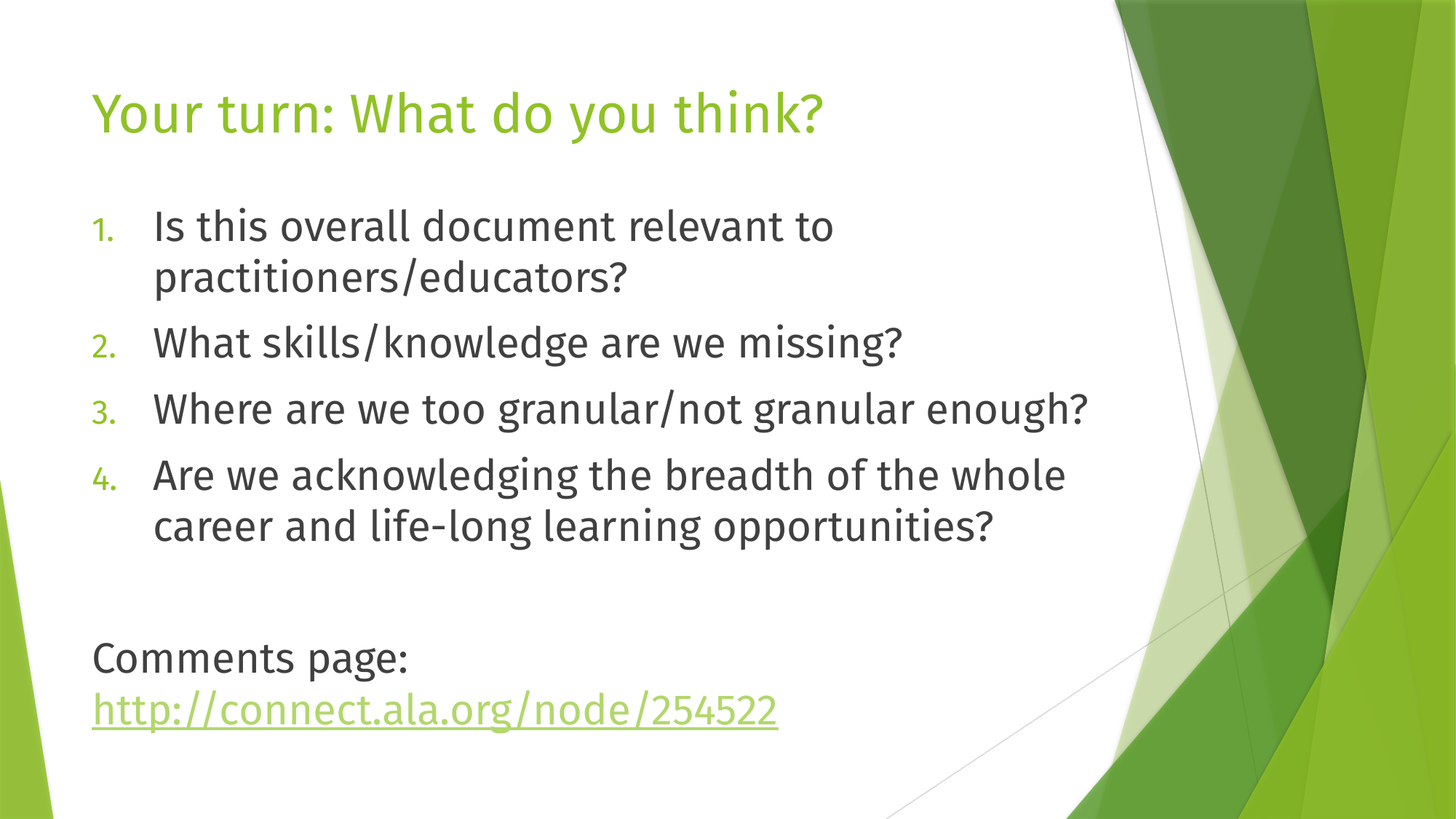

# Your turn: What do you think?
Is this overall document relevant to practitioners/educators?
What skills/knowledge are we missing?
Where are we too granular/not granular enough?
Are we acknowledging the breadth of the whole career and life-long learning opportunities?

Comments page: http://connect.ala.org/node/254522